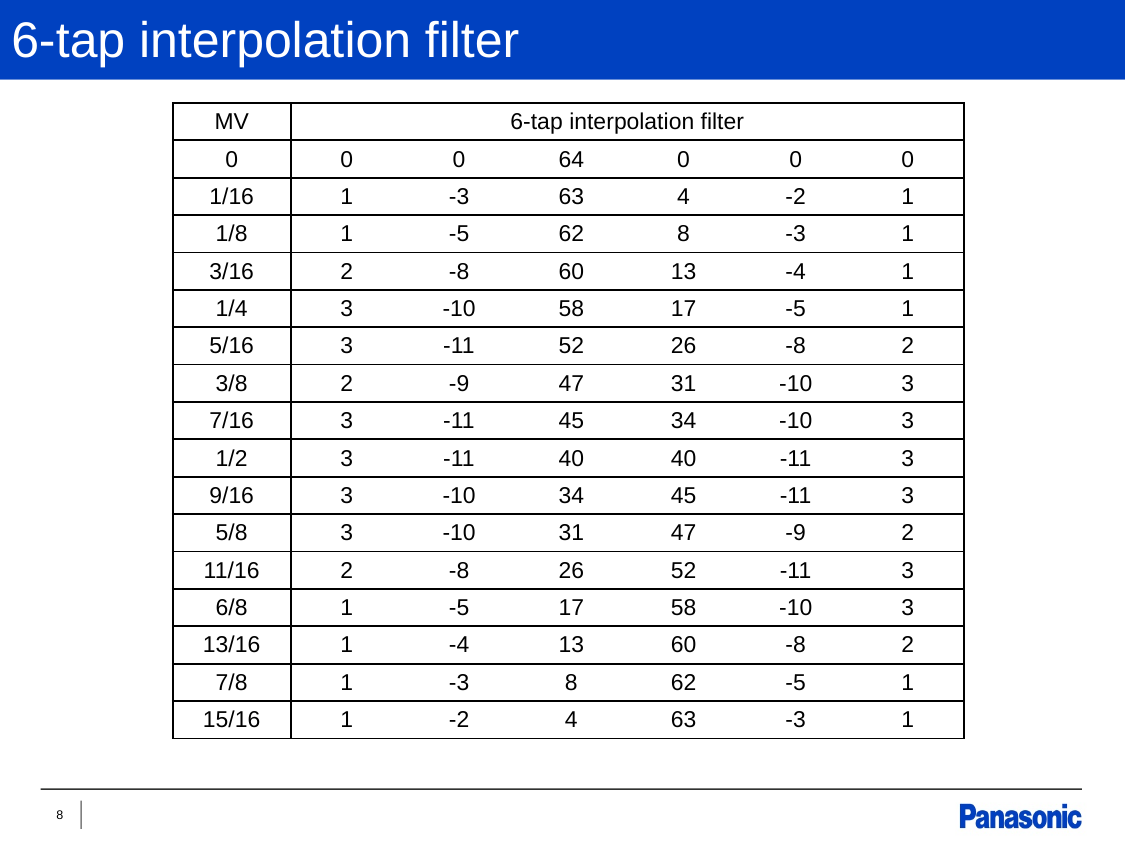

# 6-tap interpolation filter
| MV | 6-tap interpolation filter |  |  |  |  |  |
| --- | --- | --- | --- | --- | --- | --- |
| 0 | 0 | 0 | 64 | 0 | 0 | 0 |
| 1/16 | 1 | -3 | 63 | 4 | -2 | 1 |
| 1/8 | 1 | -5 | 62 | 8 | -3 | 1 |
| 3/16 | 2 | -8 | 60 | 13 | -4 | 1 |
| 1/4 | 3 | -10 | 58 | 17 | -5 | 1 |
| 5/16 | 3 | -11 | 52 | 26 | -8 | 2 |
| 3/8 | 2 | -9 | 47 | 31 | -10 | 3 |
| 7/16 | 3 | -11 | 45 | 34 | -10 | 3 |
| 1/2 | 3 | -11 | 40 | 40 | -11 | 3 |
| 9/16 | 3 | -10 | 34 | 45 | -11 | 3 |
| 5/8 | 3 | -10 | 31 | 47 | -9 | 2 |
| 11/16 | 2 | -8 | 26 | 52 | -11 | 3 |
| 6/8 | 1 | -5 | 17 | 58 | -10 | 3 |
| 13/16 | 1 | -4 | 13 | 60 | -8 | 2 |
| 7/8 | 1 | -3 | 8 | 62 | -5 | 1 |
| 15/16 | 1 | -2 | 4 | 63 | -3 | 1 |